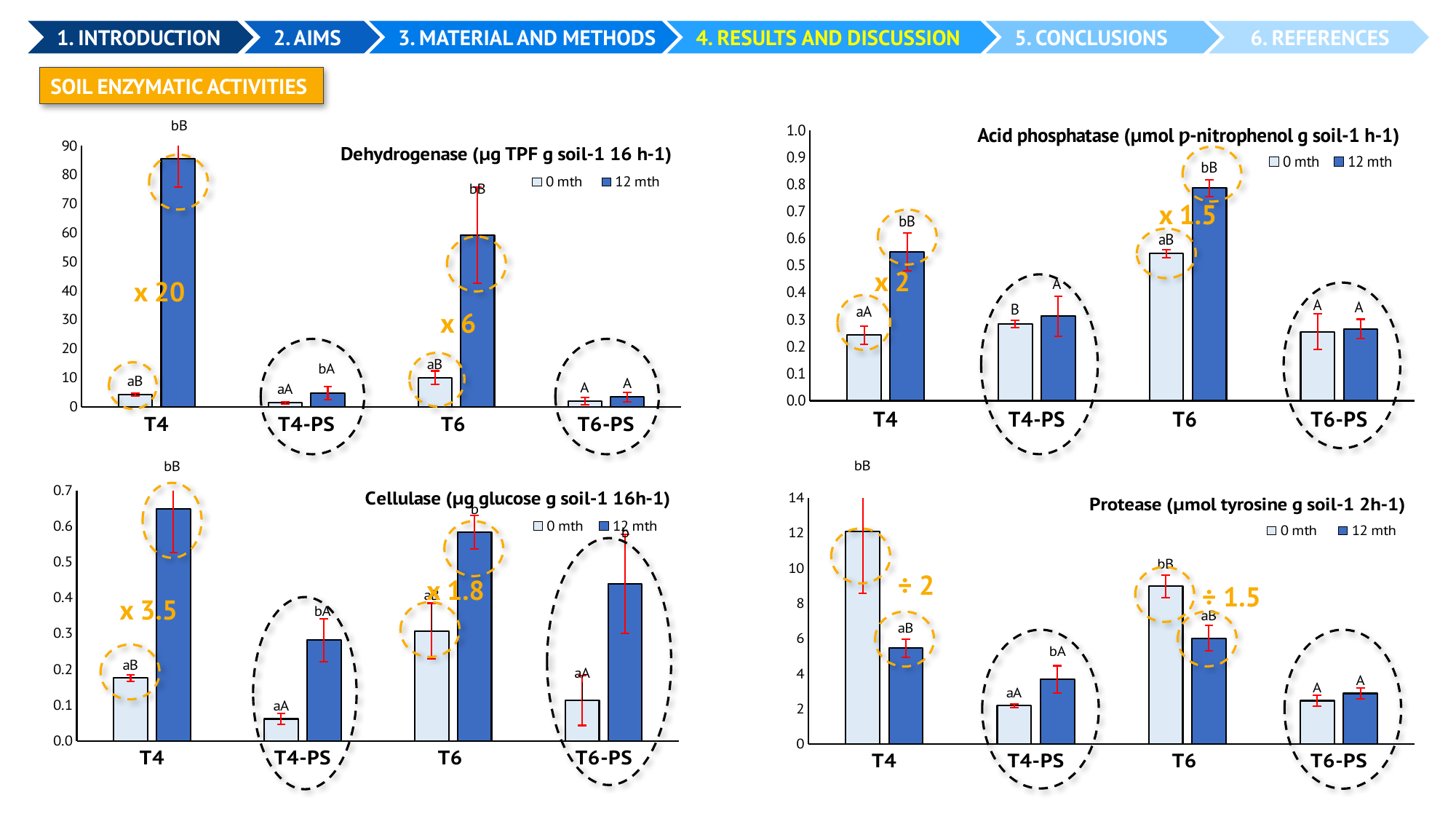

1. INTRODUCTION
2. AIMS
3. MATERIAL AND METHODS
4. RESULTS AND DISCUSSION
5. CONCLUSIONS
6. REFERENCES
SOIL ENZYMATIC ACTIVITIES

### Chart: Dehydrogenase (µg TPF g soil-1 16 h-1)

| Category | 0 mth | 12 mth |
|---|---|---|
| T4 | 4.156666666666667 | 85.56 |
| T4-PS | 1.32 | 4.586666666666666 |
| T6  | 10.023333333333333 | 59.15 |
| T6-PS | 1.8751571038745067 | 3.3166666666666664 |

### Chart: Acid phosphatase (µmol ƿ-nitrophenol g soil-1 h-1)

| Category | 0 mth | 12 mth |
|---|---|---|
| T4 | 0.24244996444027683 | 0.5500516590932412 |
| T4-PS | 0.2844835230842553 | 0.31317142349731625 |
| T6  | 0.5444 | 0.7867 |
| T6-PS | 0.25512540986977117 | 0.26569131060270024 |

x 1.5

x 2
x 20
x 6

÷ 2
x 1.8
÷ 1.5
x 3.5

### Chart: Cellulase (µg glucose g soil-1 16h-1)

| Category | 0 mth | 12 mth |
|---|---|---|
| T4 | 0.17611170757143474 | 0.6483572487333742 |
| T4-PS | 0.061763473356927334 | 0.2815475277424733 |
| T6  | 0.3076 | 0.5833 |
| T6-PS | 0.11327051236065697 | 0.4394399686449755 |

### Chart: Protease (µmol tyrosine g soil-1 2h-1)

| Category | 0 mth | 12 mth |
|---|---|---|
| T4 | 12.101832976412458 | 5.469272834034469 |
| T4-PS | 2.198782764658078 | 3.6812539481391444 |
| T6  | 8.98049428007333 | 6.033551970130645 |
| T6-PS | 2.4758423666517935 | 2.891023882897067 |